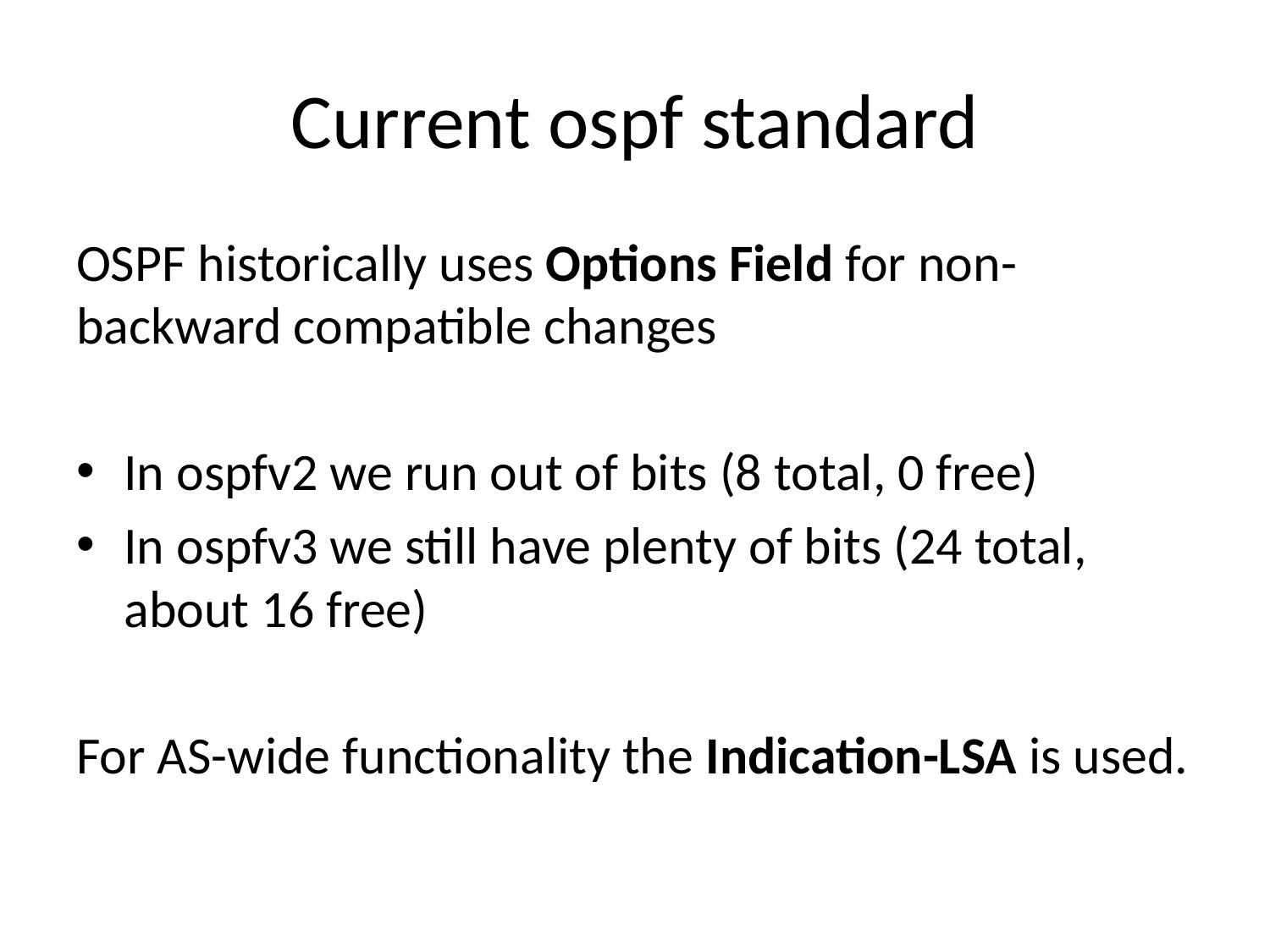

# Current ospf standard
OSPF historically uses Options Field for non-backward compatible changes

In ospfv2 we run out of bits (8 total, 0 free)
In ospfv3 we still have plenty of bits (24 total, about 16 free)

For AS-wide functionality the Indication-LSA is used.